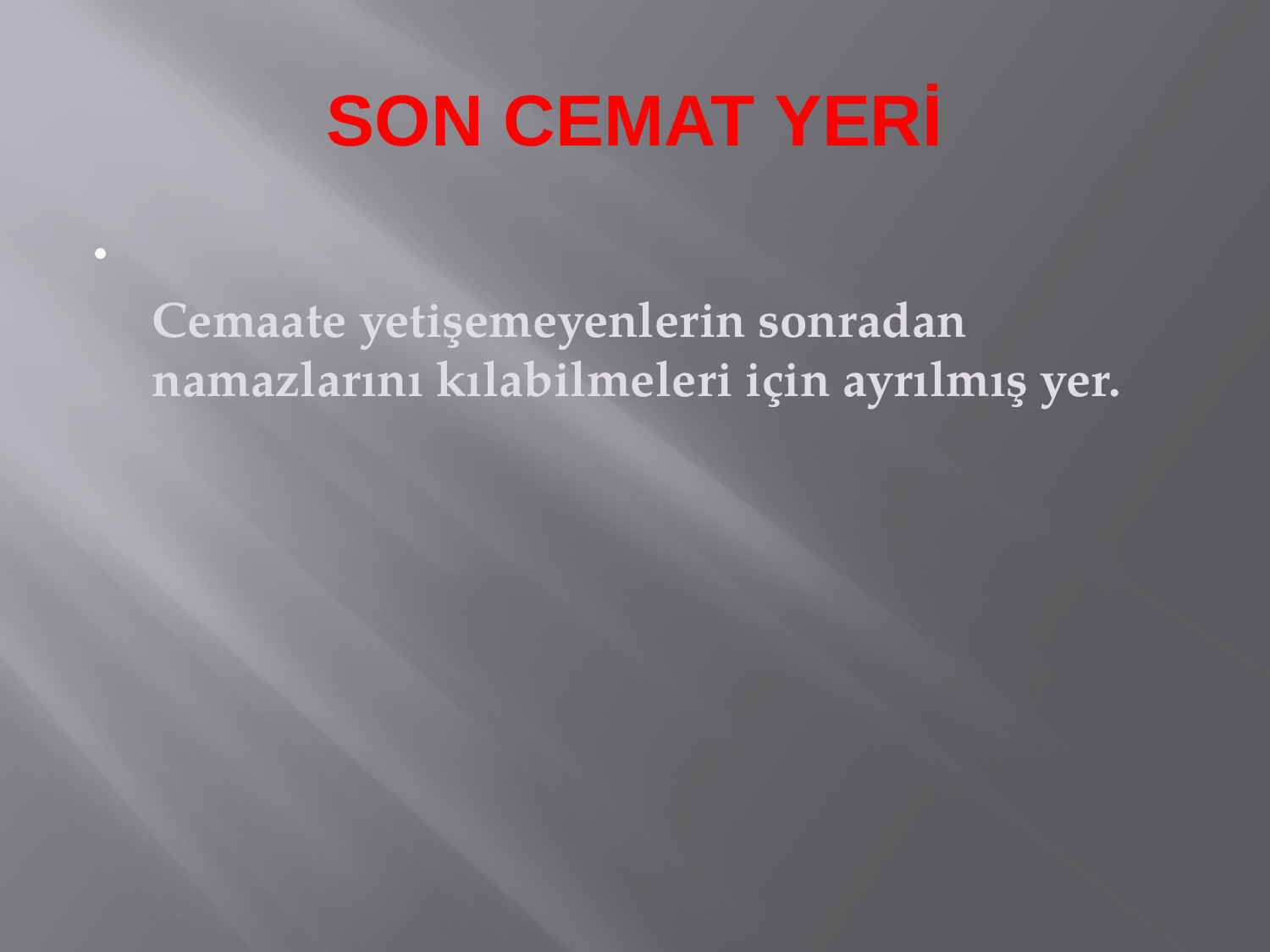

# SON CEMAT YERİ
Cemaate yetişemeyenlerin sonradan namazlarını kılabilmeleri için ayrılmış yer.